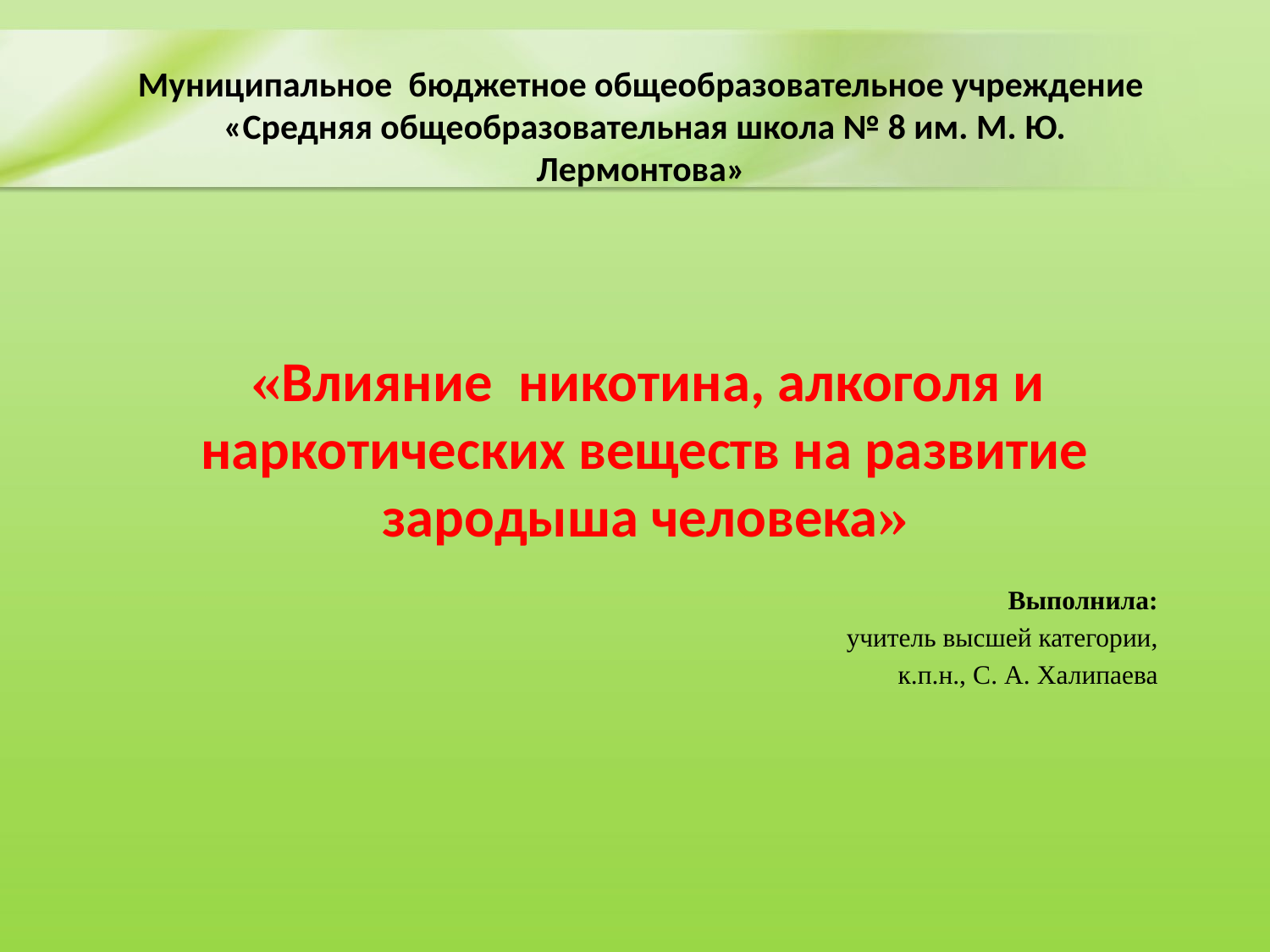

Муниципальное  бюджетное общеобразовательное учреждение
«Средняя общеобразовательная школа № 8 им. М. Ю. Лермонтова»

 «Влияние  никотина, алкоголя и наркотических веществ на развитие зародыша человека»

#

Выполнила:
учитель высшей категории,
к.п.н., С. А. Халипаева